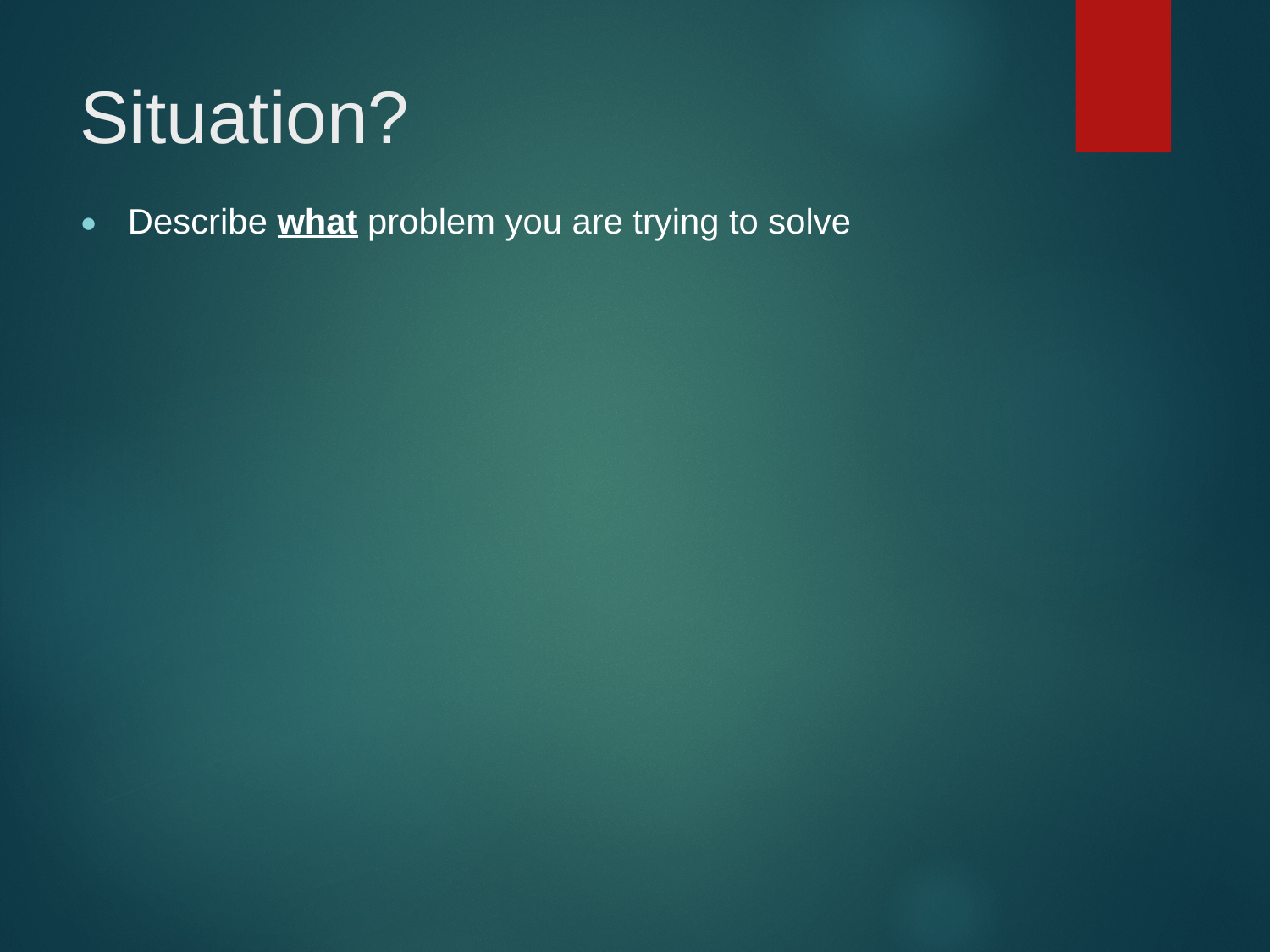

# Situation?
Describe what problem you are trying to solve